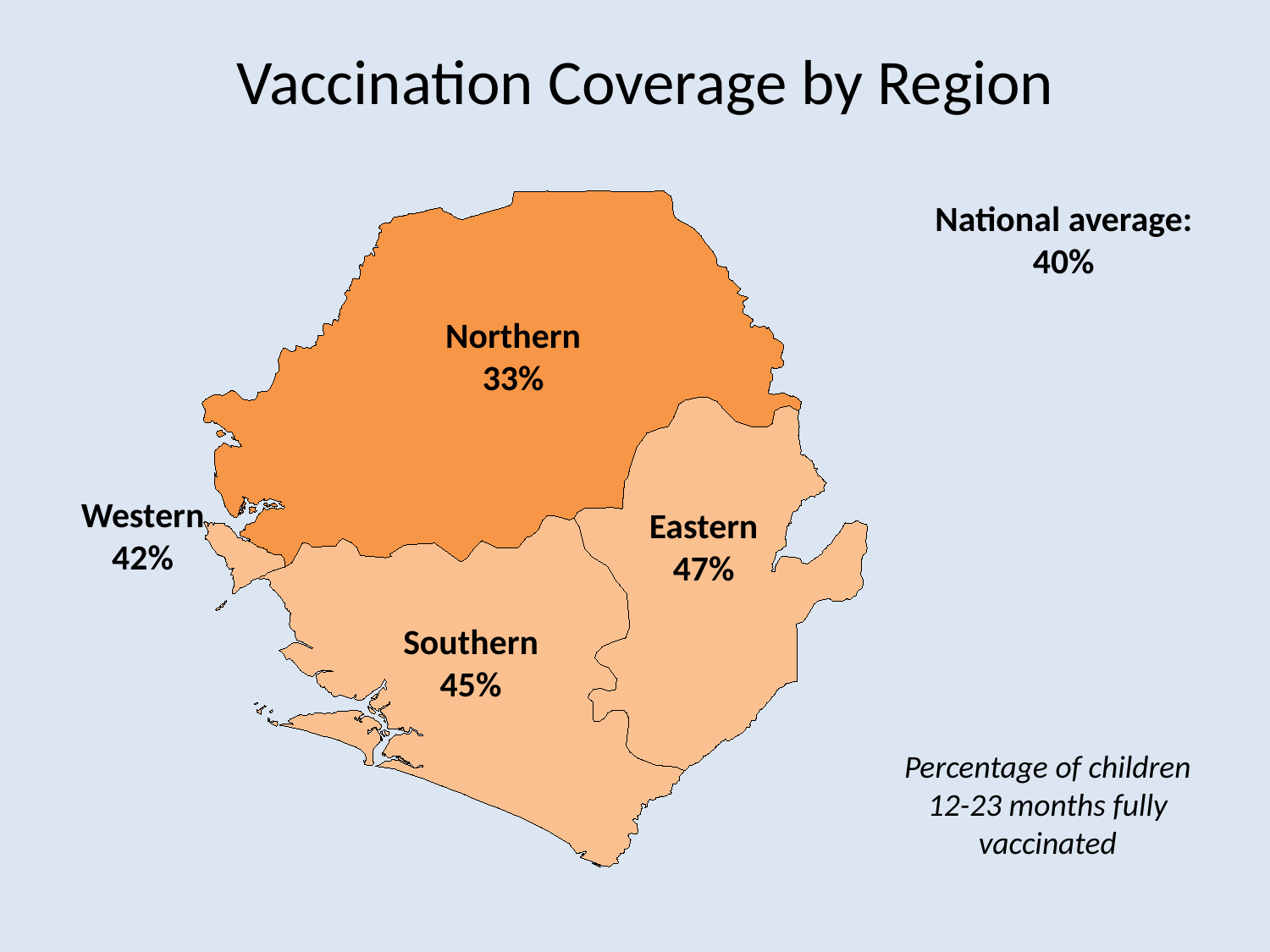

# Vaccination Coverage by Region

Northern
33%
Western
42%
Eastern
47%
Southern
45%
National average:
40%
Percentage of children 12-23 months fully vaccinated